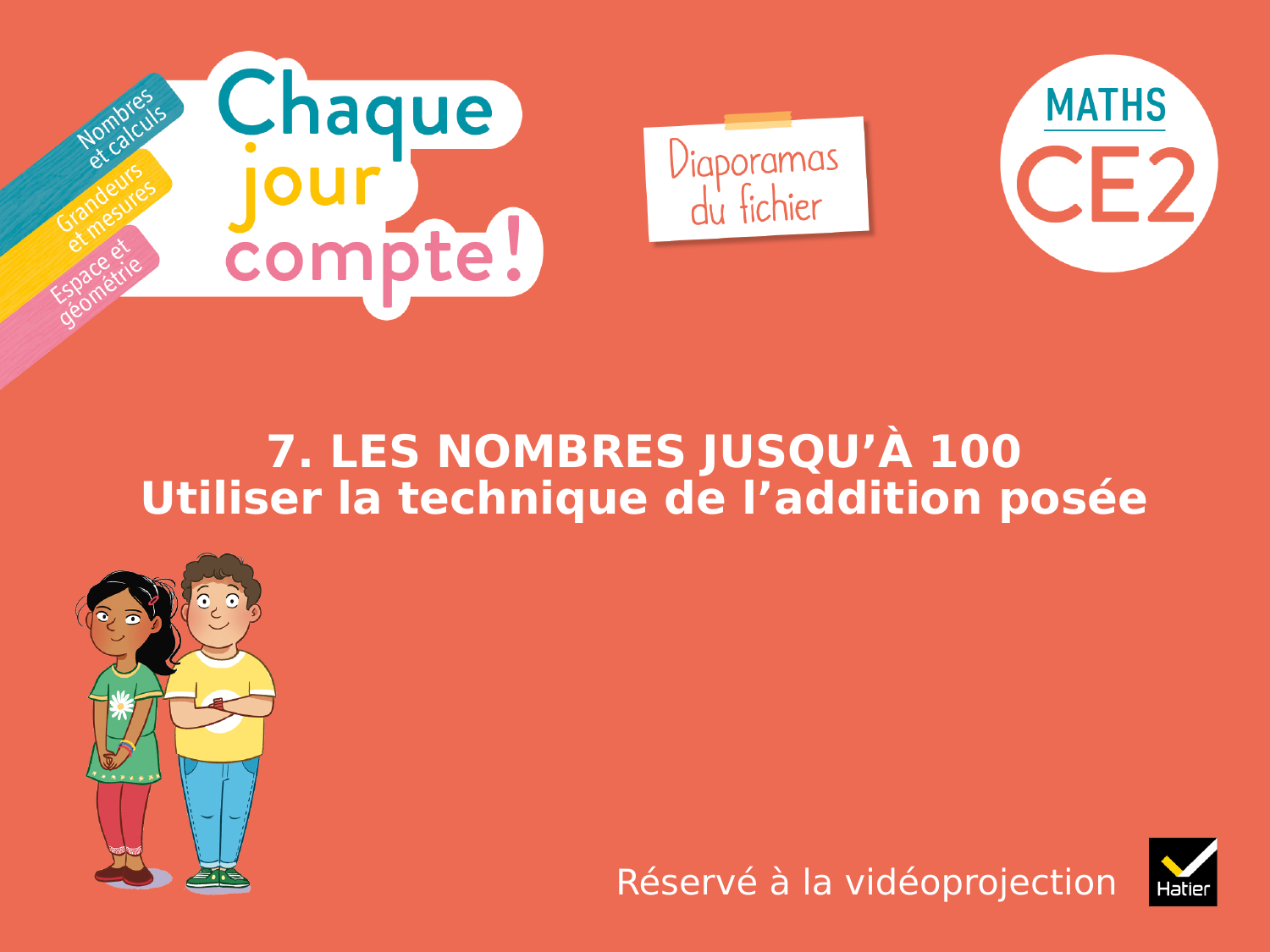

# 7. LES NOMBRES JUSQU’À 100 Utiliser la technique de l’addition posée